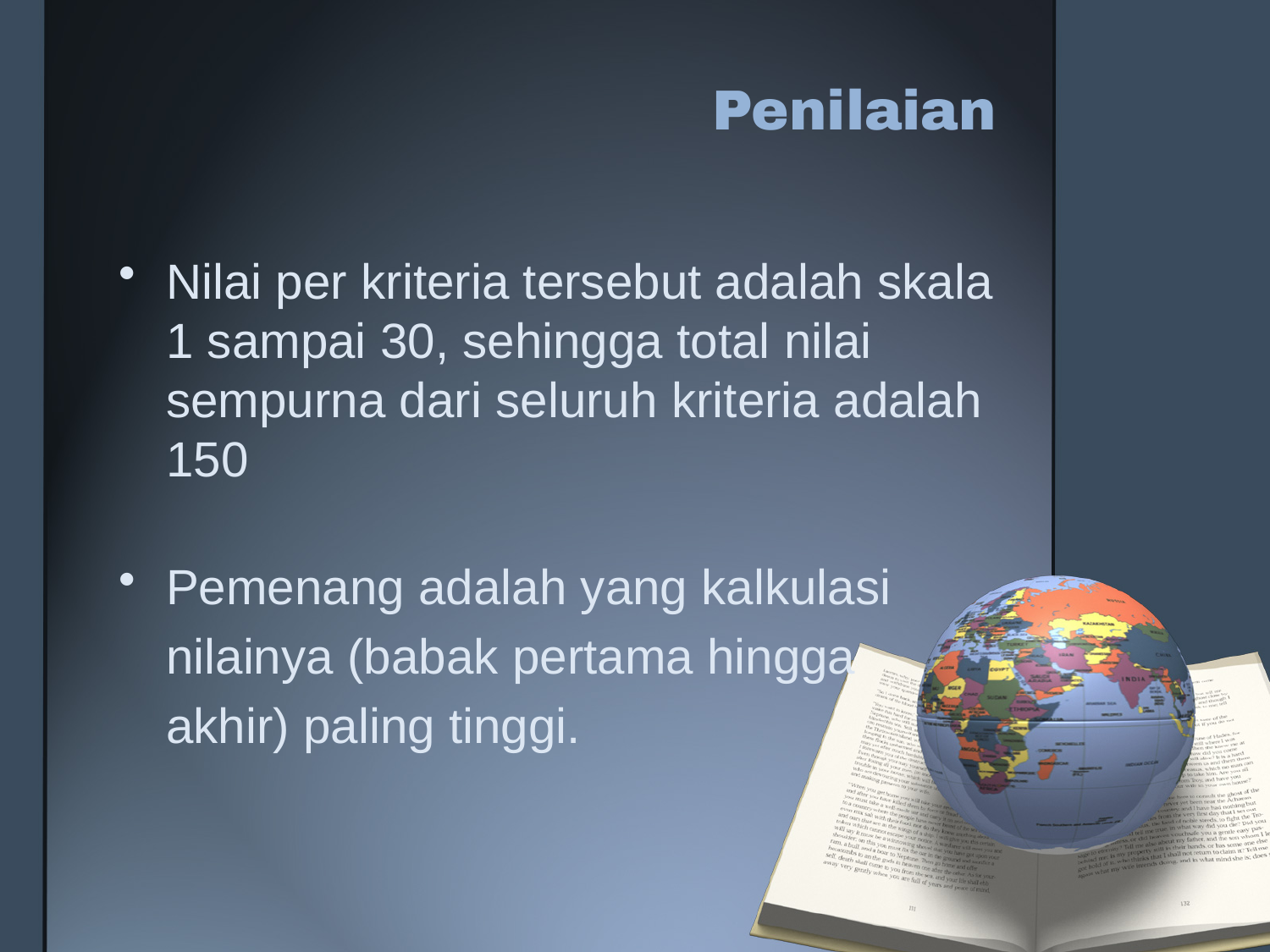

# Penilaian
Nilai per kriteria tersebut adalah skala 1 sampai 30, sehingga total nilai sempurna dari seluruh kriteria adalah 150

Pemenang adalah yang kalkulasi
	nilainya (babak pertama hingga
	akhir) paling tinggi.